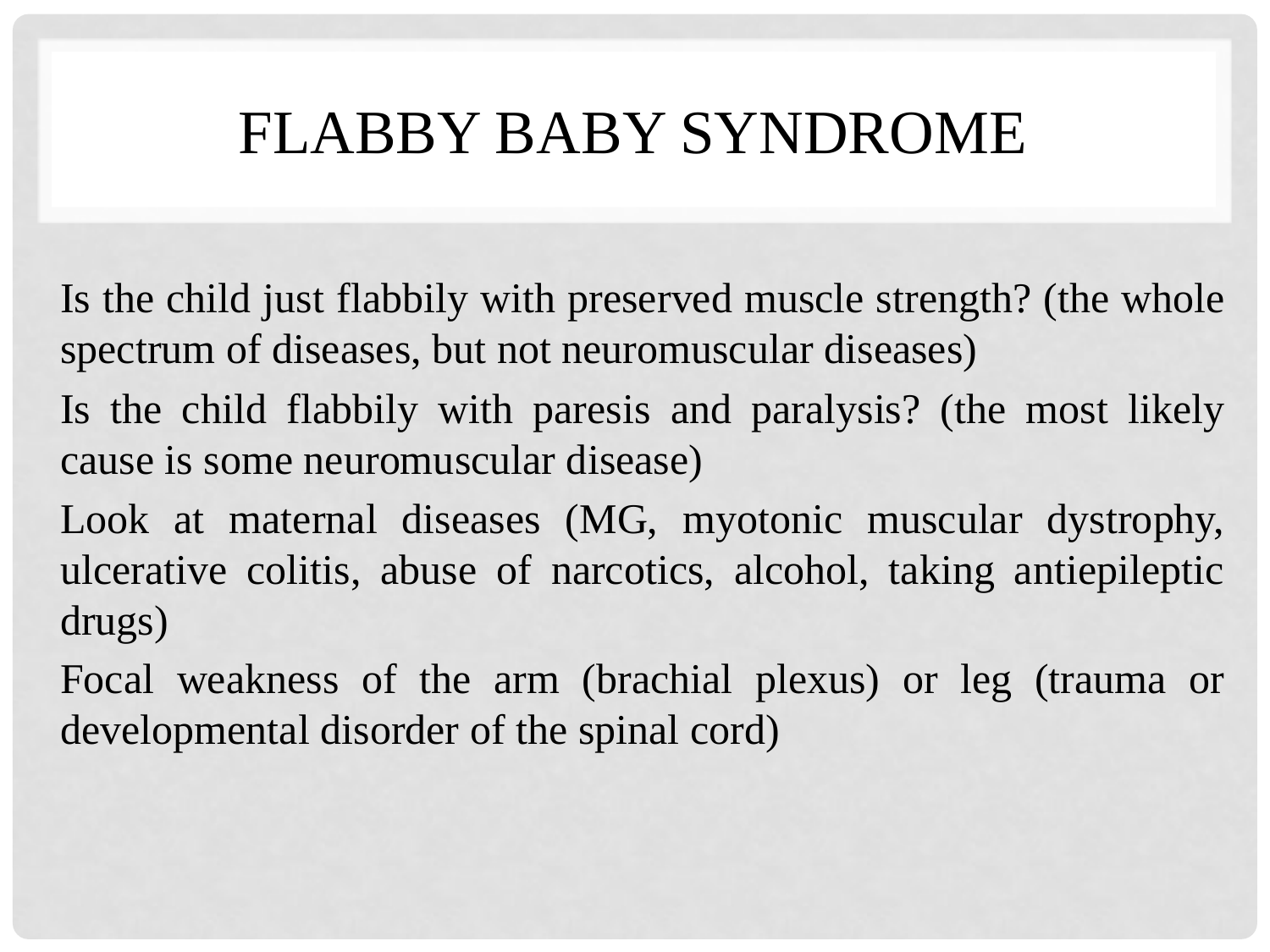

# Flabby baby syndrome
Is the child just flabbily with preserved muscle strength? (the whole spectrum of diseases, but not neuromuscular diseases)
Is the child flabbily with paresis and paralysis? (the most likely cause is some neuromuscular disease)
Look at maternal diseases (MG, myotonic muscular dystrophy, ulcerative colitis, abuse of narcotics, alcohol, taking antiepileptic drugs)
Focal weakness of the arm (brachial plexus) or leg (trauma or developmental disorder of the spinal cord)